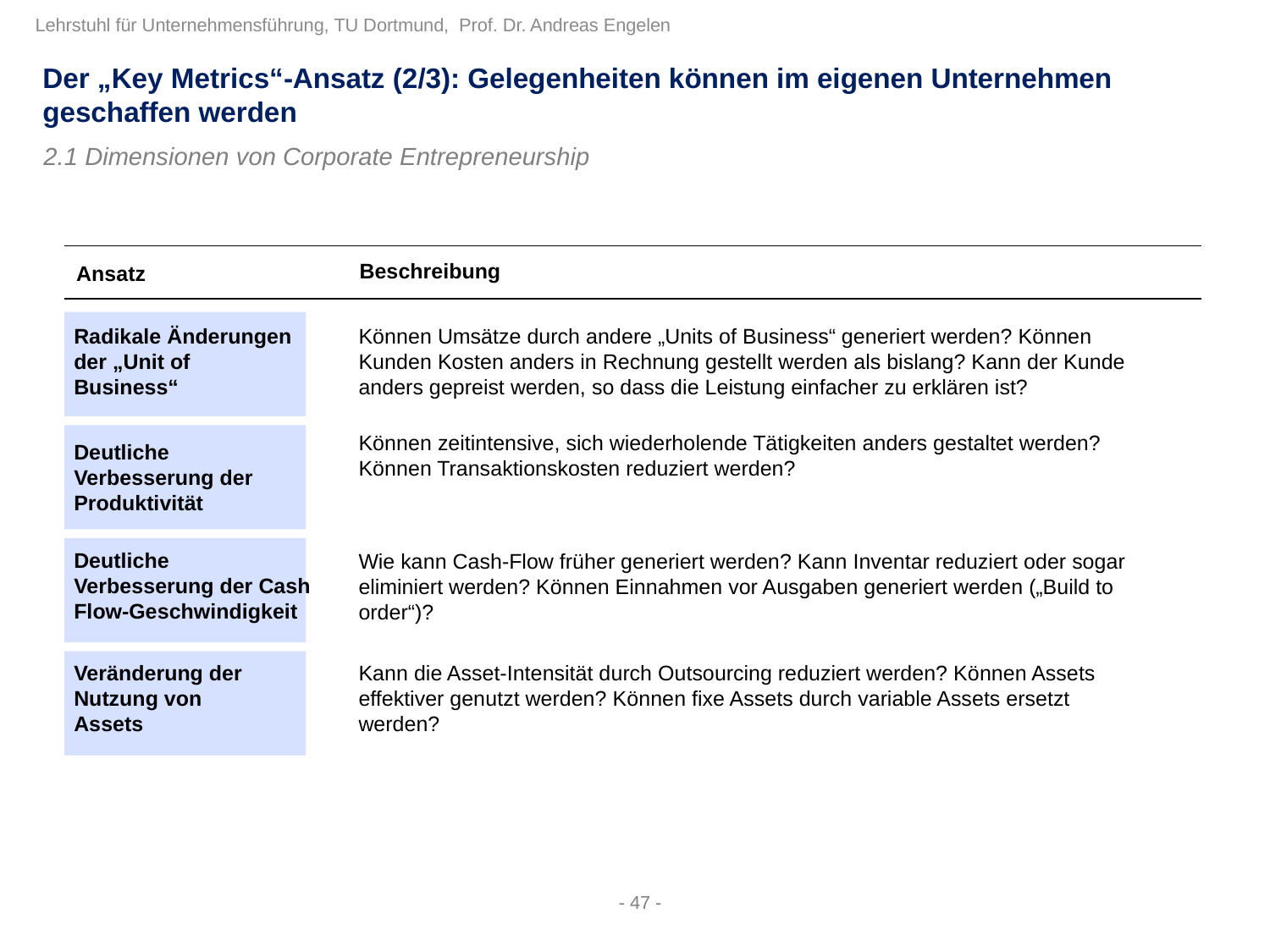

Der „Key Metrics“-Ansatz (2/3): Gelegenheiten können im eigenen Unternehmen geschaffen werden
2.1 Dimensionen von Corporate Entrepreneurship
Beschreibung
Ansatz

Radikale Änderungen der „Unit of Business“
Können Umsätze durch andere „Units of Business“ generiert werden? Können Kunden Kosten anders in Rechnung gestellt werden als bislang? Kann der Kunde anders gepreist werden, so dass die Leistung einfacher zu erklären ist?
Können zeitintensive, sich wiederholende Tätigkeiten anders gestaltet werden? Können Transaktionskosten reduziert werden?

Deutliche Verbesserung der Produktivität

Deutliche Verbesserung der Cash Flow-Geschwindigkeit
Wie kann Cash-Flow früher generiert werden? Kann Inventar reduziert oder sogar eliminiert werden? Können Einnahmen vor Ausgaben generiert werden („Build to order“)?

Veränderung der Nutzung von Assets
Kann die Asset-Intensität durch Outsourcing reduziert werden? Können Assets effektiver genutzt werden? Können fixe Assets durch variable Assets ersetzt werden?
- 47 -